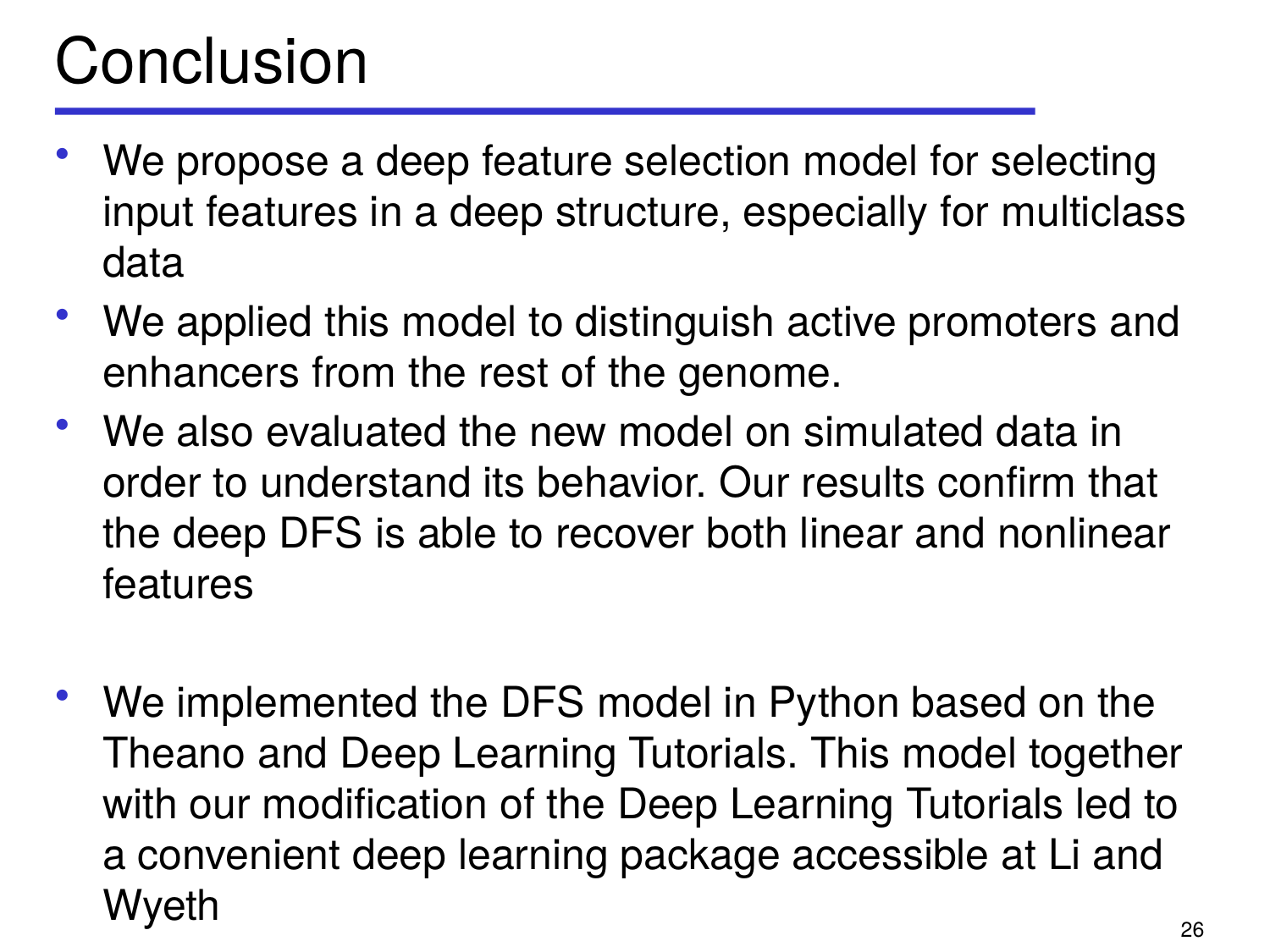

# Conclusion
We propose a deep feature selection model for selecting input features in a deep structure, especially for multiclass data
We applied this model to distinguish active promoters and enhancers from the rest of the genome.
We also evaluated the new model on simulated data in order to understand its behavior. Our results confirm that the deep DFS is able to recover both linear and nonlinear features

We implemented the DFS model in Python based on the Theano and Deep Learning Tutorials. This model together with our modification of the Deep Learning Tutorials led to a convenient deep learning package accessible at Li and Wyeth
26